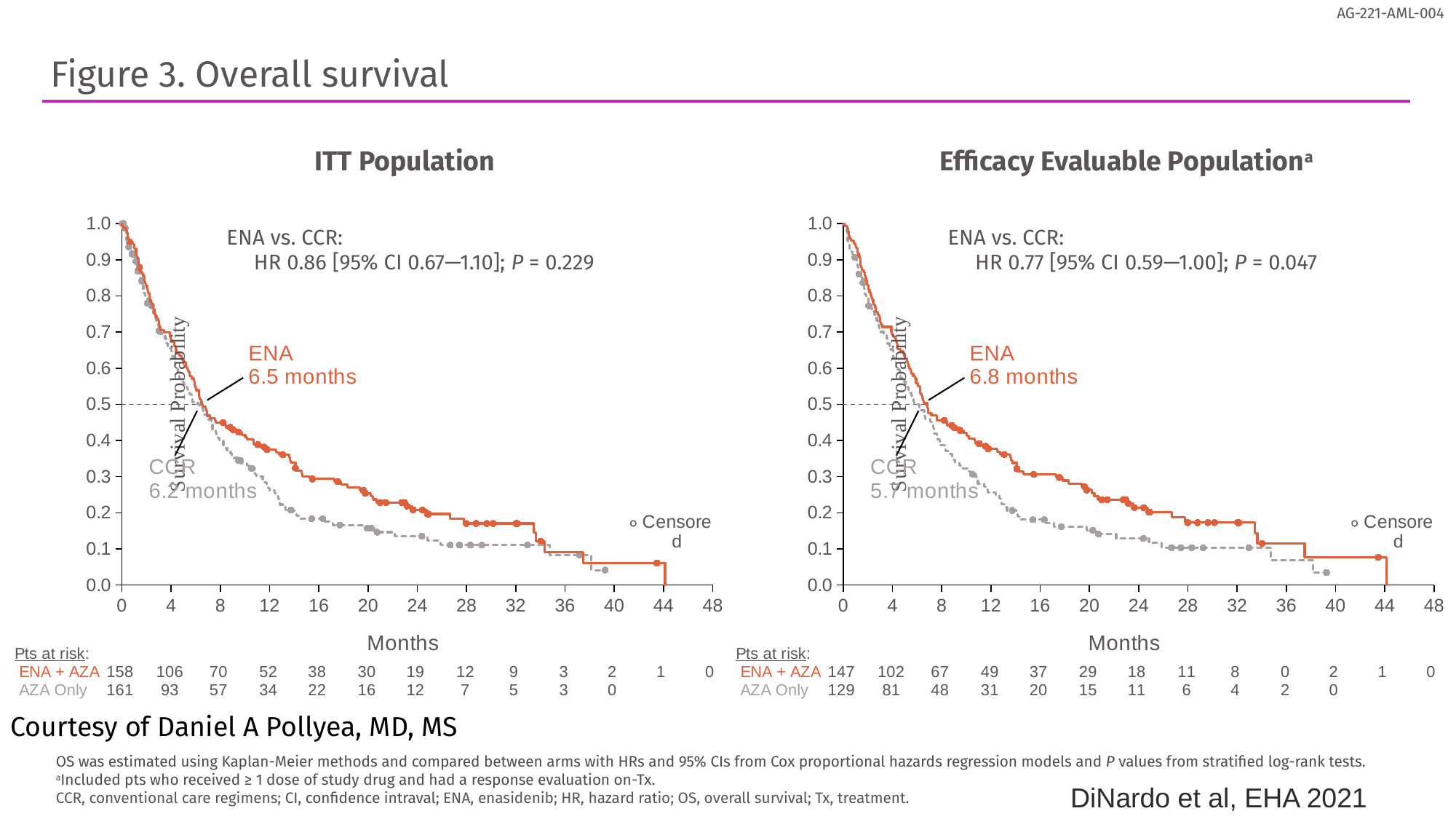

AG-221-AML-004
Figure 3. Overall survival
ITT Population
Efficacy Evaluable Populationa

### Chart

| Category | ENA | CCR | ENA Cen | CCR Cen | .5% line |
|---|---|---|---|---|---|

### Chart

| Category | ENA | CCR | ENA Cen | CCR Cen | .5% line |
|---|---|---|---|---|---|
ENA vs. CCR:
HR 0.86 [95% CI 0.67—1.10]; P = 0.229
ENA vs. CCR:
HR 0.77 [95% CI 0.59—1.00]; P = 0.047
Courtesy of Daniel A Pollyea, MD, MS
OS was estimated using Kaplan-Meier methods and compared between arms with HRs and 95% CIs from Cox proportional hazards regression models and P values from stratified log-rank tests.
aIncluded pts who received ≥ 1 dose of study drug and had a response evaluation on-Tx.
CCR, conventional care regimens; CI, confidence intraval; ENA, enasidenib; HR, hazard ratio; OS, overall survival; Tx, treatment.
DiNardo et al, EHA 2021